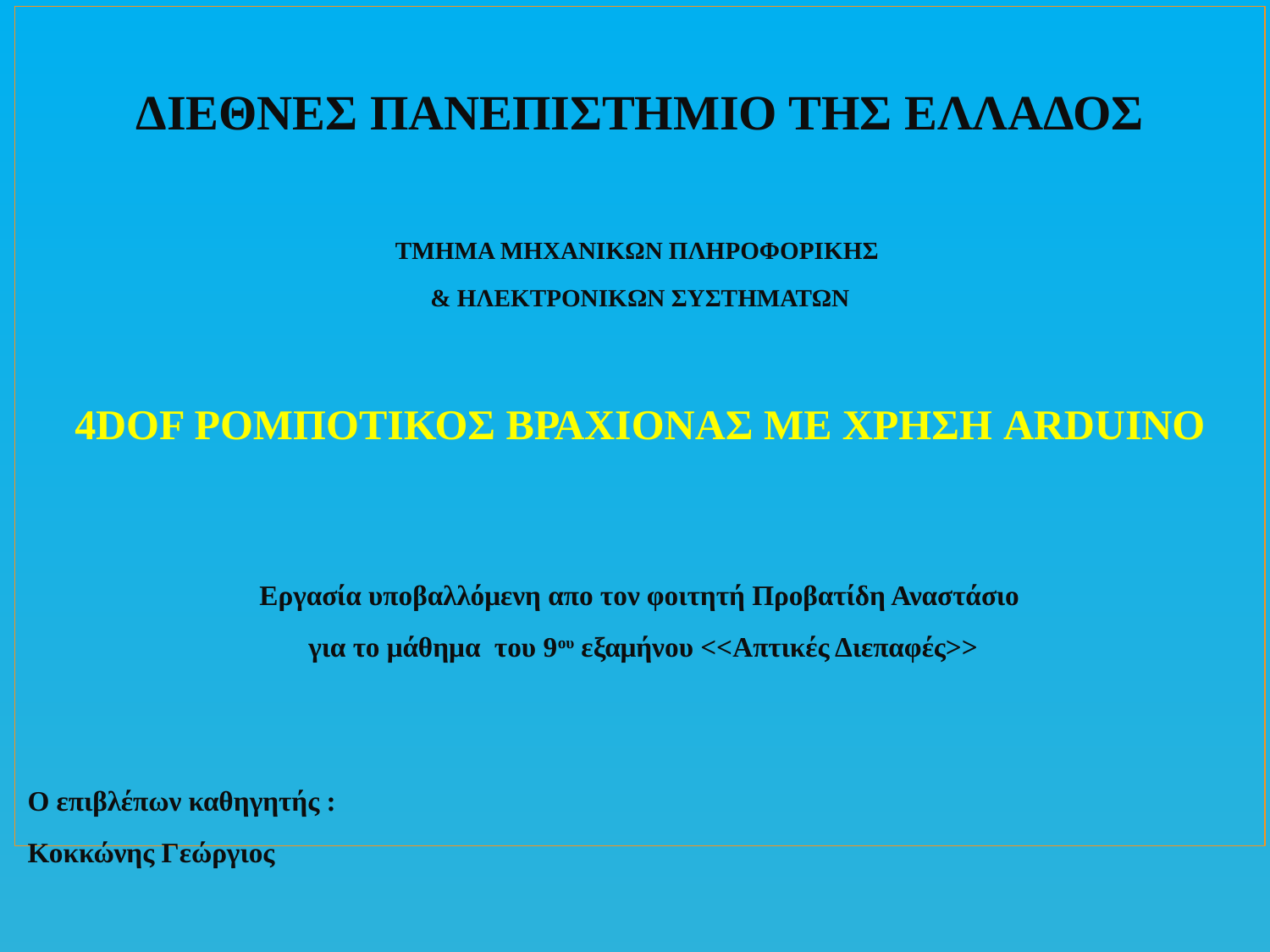

ΔΙΕΘΝΕΣ ΠΑΝΕΠΙΣΤΗΜΙΟ ΤΗΣ ΕΛΛΑΔΟΣ

ΤΜΗΜΑ ΜΗΧΑΝΙΚΩΝ ΠΛΗΡΟΦΟΡΙΚΗΣ
& ΗΛΕΚΤΡΟΝΙΚΩΝ ΣΥΣΤΗΜΑΤΩΝ

4DOF ΡΟΜΠΟΤΙΚΟΣ ΒΡΑΧΙΟΝΑΣ ΜΕ ΧΡΗΣΗ ARDUINO

Εργασία υποβαλλόμενη απο τον φοιτητή Προβατίδη Αναστάσιο
 για το μάθημα  του 9ου εξαμήνου <<Απτικές Διεπαφές>>

Ο επιβλέπων καθηγητής :
Κοκκώνης Γεώργιος